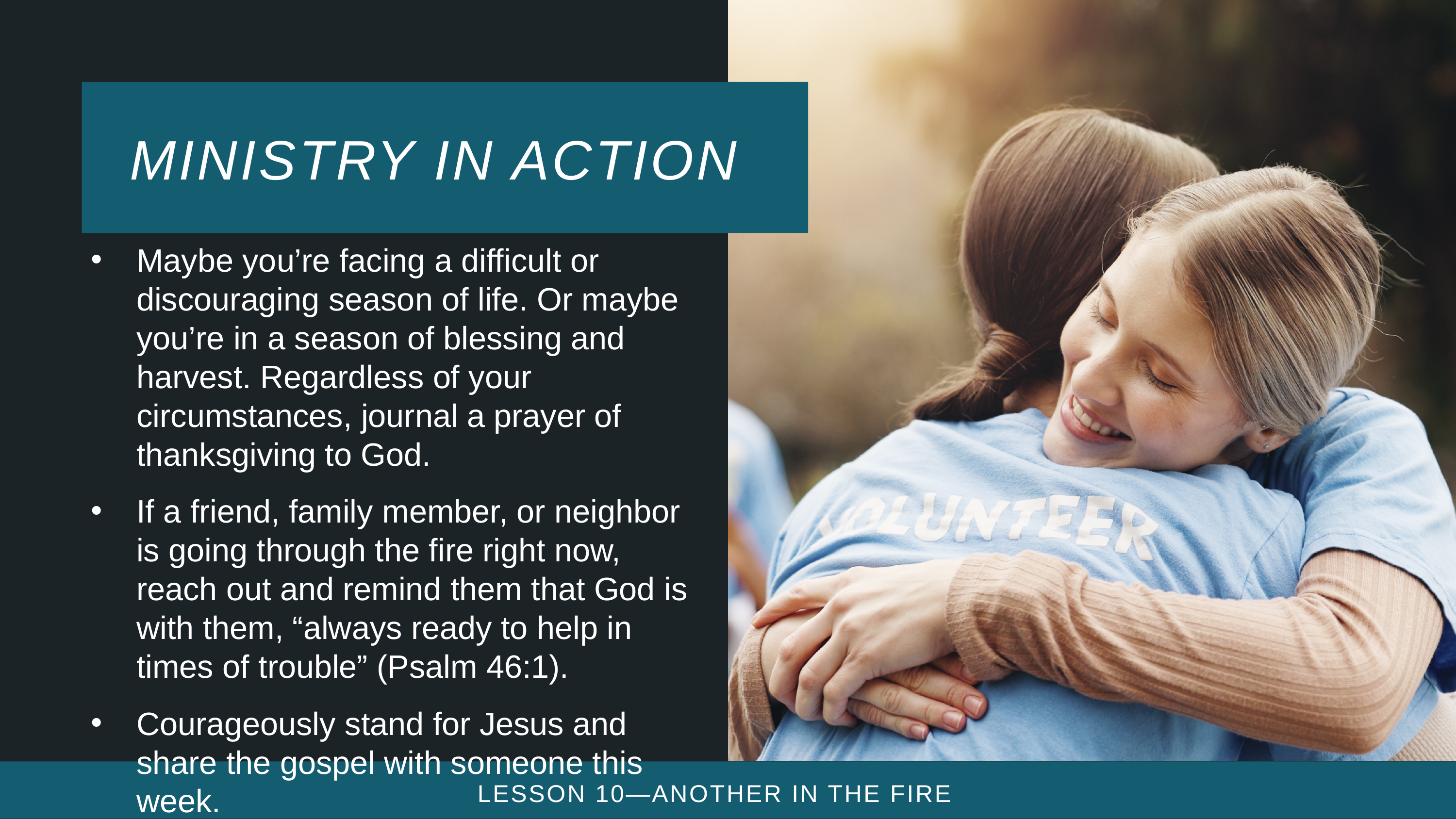

Maybe you’re facing a difficult or discouraging season of life. Or maybe you’re in a season of blessing and harvest. Regardless of your circumstances, journal a prayer of thanksgiving to God.
If a friend, family member, or neighbor is going through the fire right now, reach out and remind them that God is with them, “always ready to help in times of trouble” (Psalm 46:1).
Courageously stand for Jesus and share the gospel with someone this week.